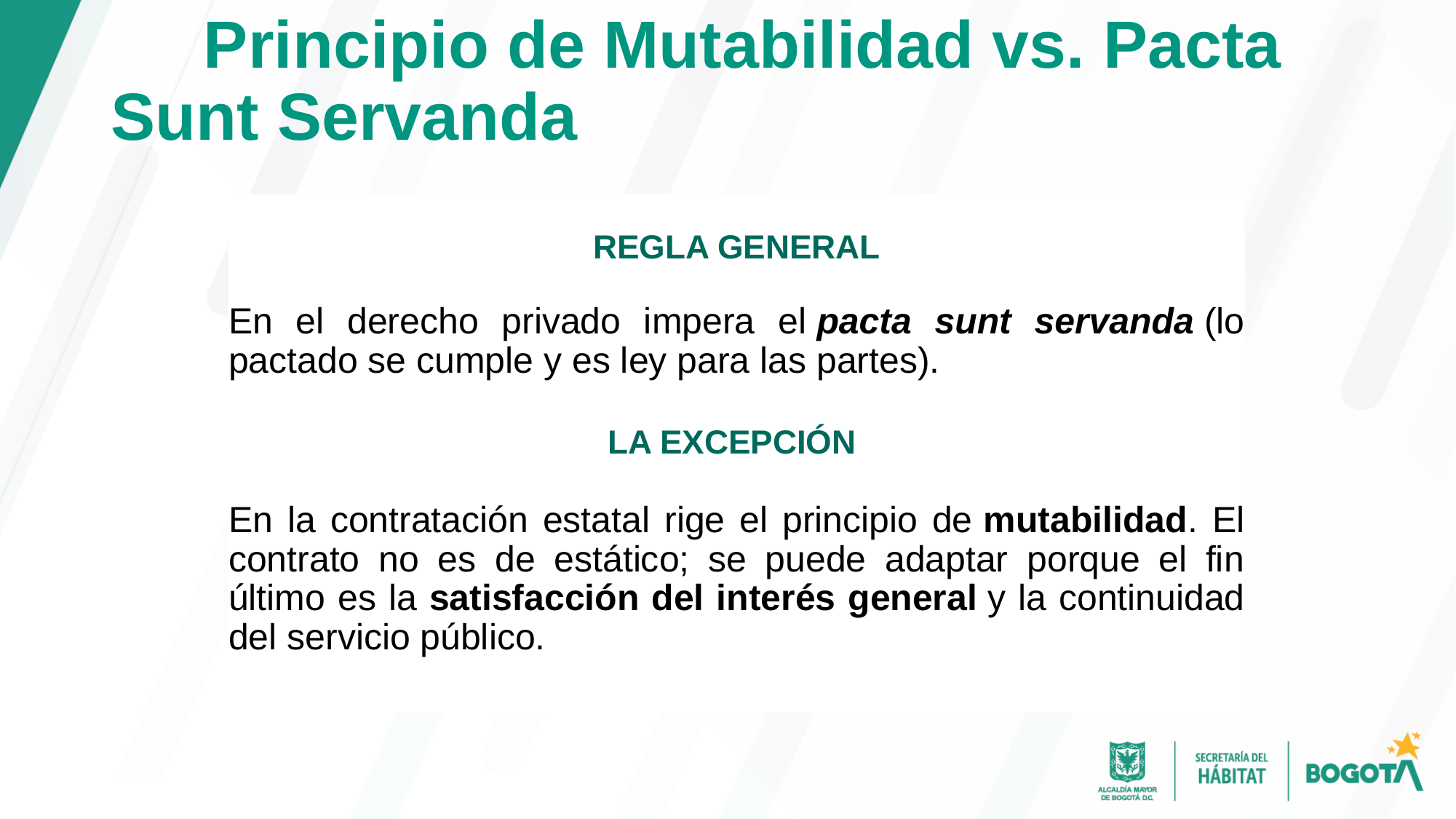

# Principio de Mutabilidad vs. Pacta Sunt Servanda
REGLA GENERAL

En el derecho privado impera el pacta sunt servanda (lo pactado se cumple y es ley para las partes).

LA EXCEPCIÓN

En la contratación estatal rige el principio de mutabilidad. El contrato no es de estático; se puede adaptar porque el fin último es la satisfacción del interés general y la continuidad del servicio público.